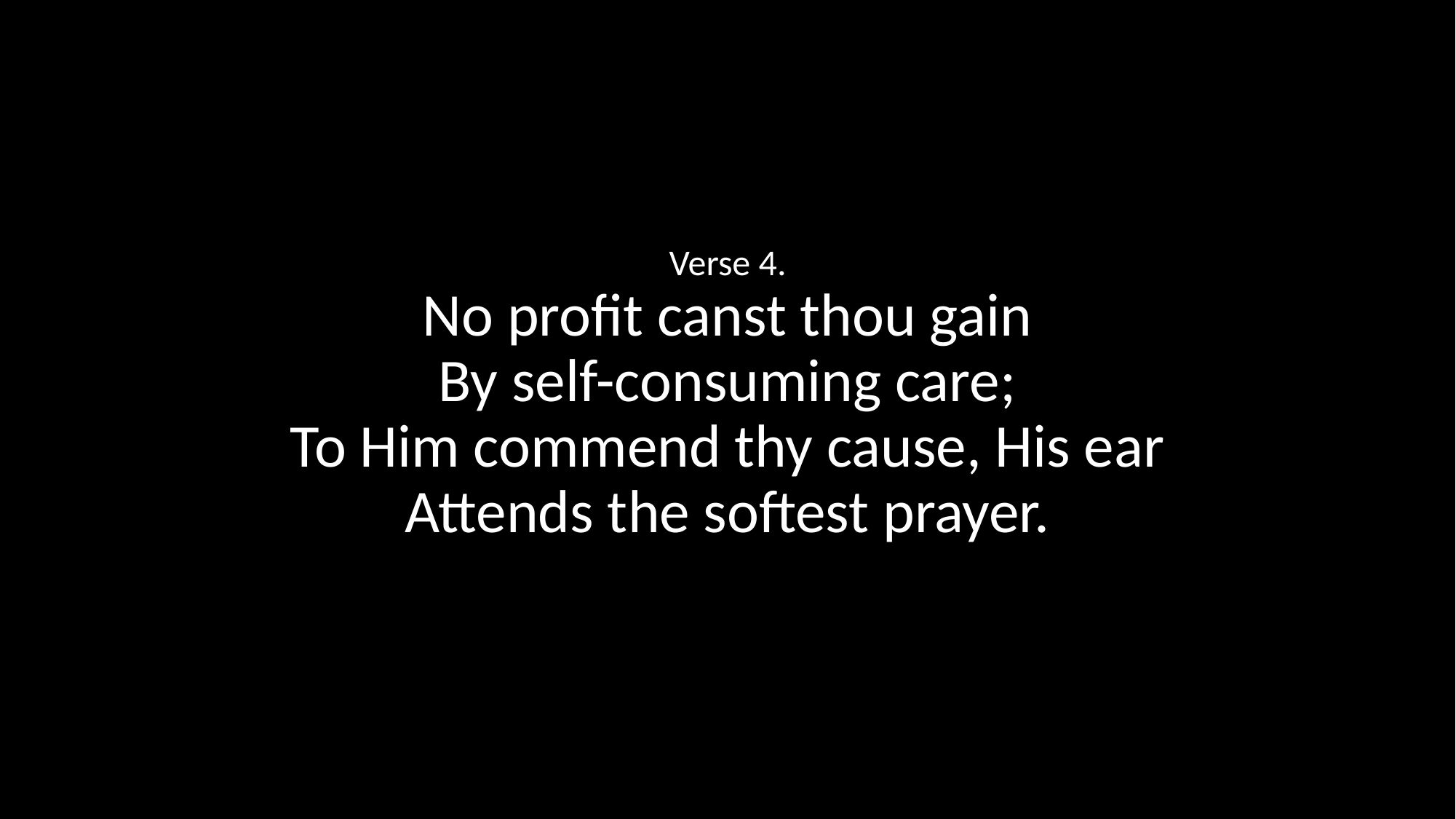

Verse 4.
No profit canst thou gain
By self-consuming care;
To Him commend thy cause, His ear
Attends the softest prayer.